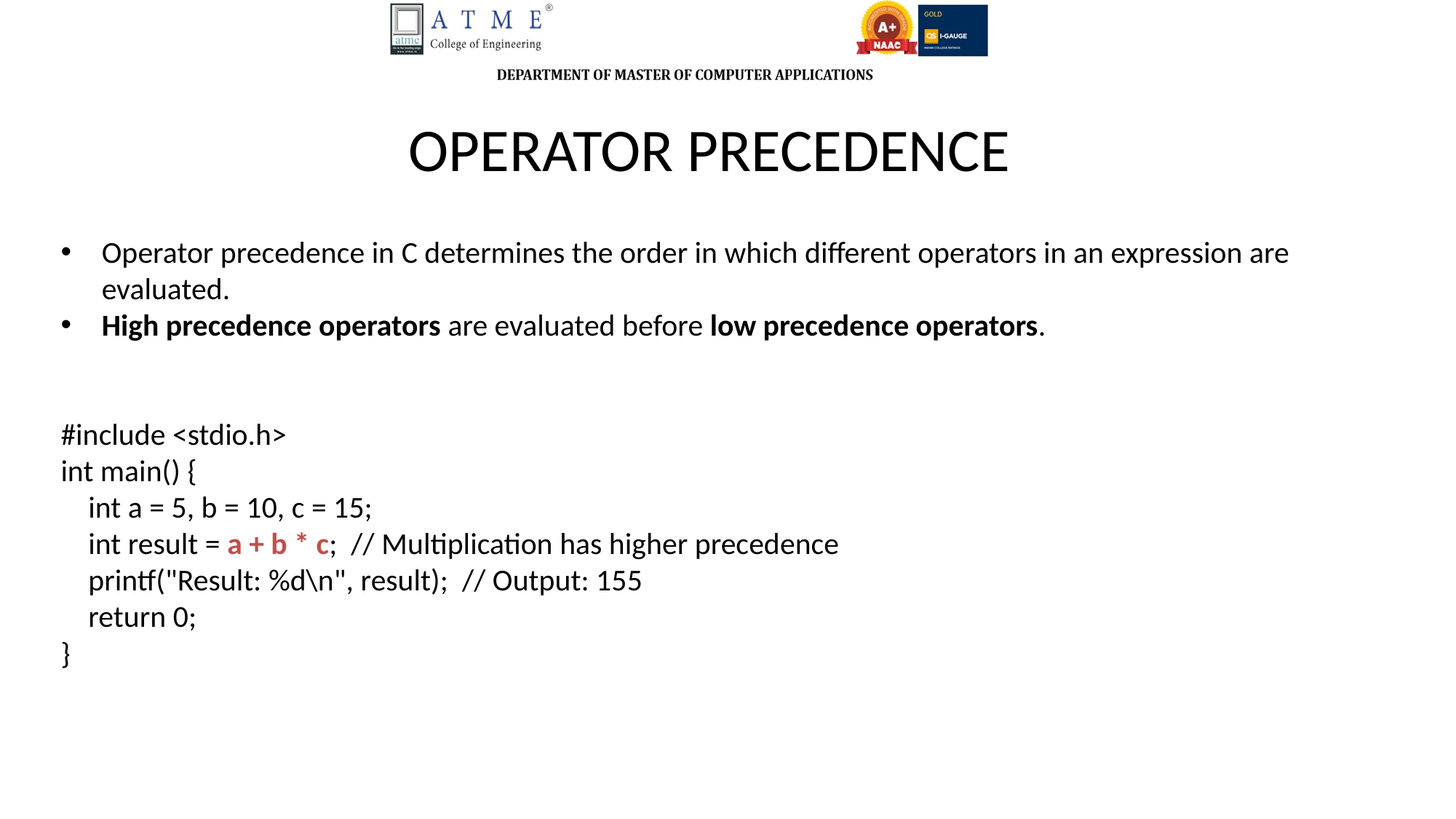

OPERATOR PRECEDENCE
Operator precedence in C determines the order in which different operators in an expression are evaluated.
High precedence operators are evaluated before low precedence operators.

#include <stdio.h>
int main() {
    int a = 5, b = 10, c = 15;
    int result = a + b * c;  // Multiplication has higher precedence
    printf("Result: %d\n", result);  // Output: 155
    return 0;
}